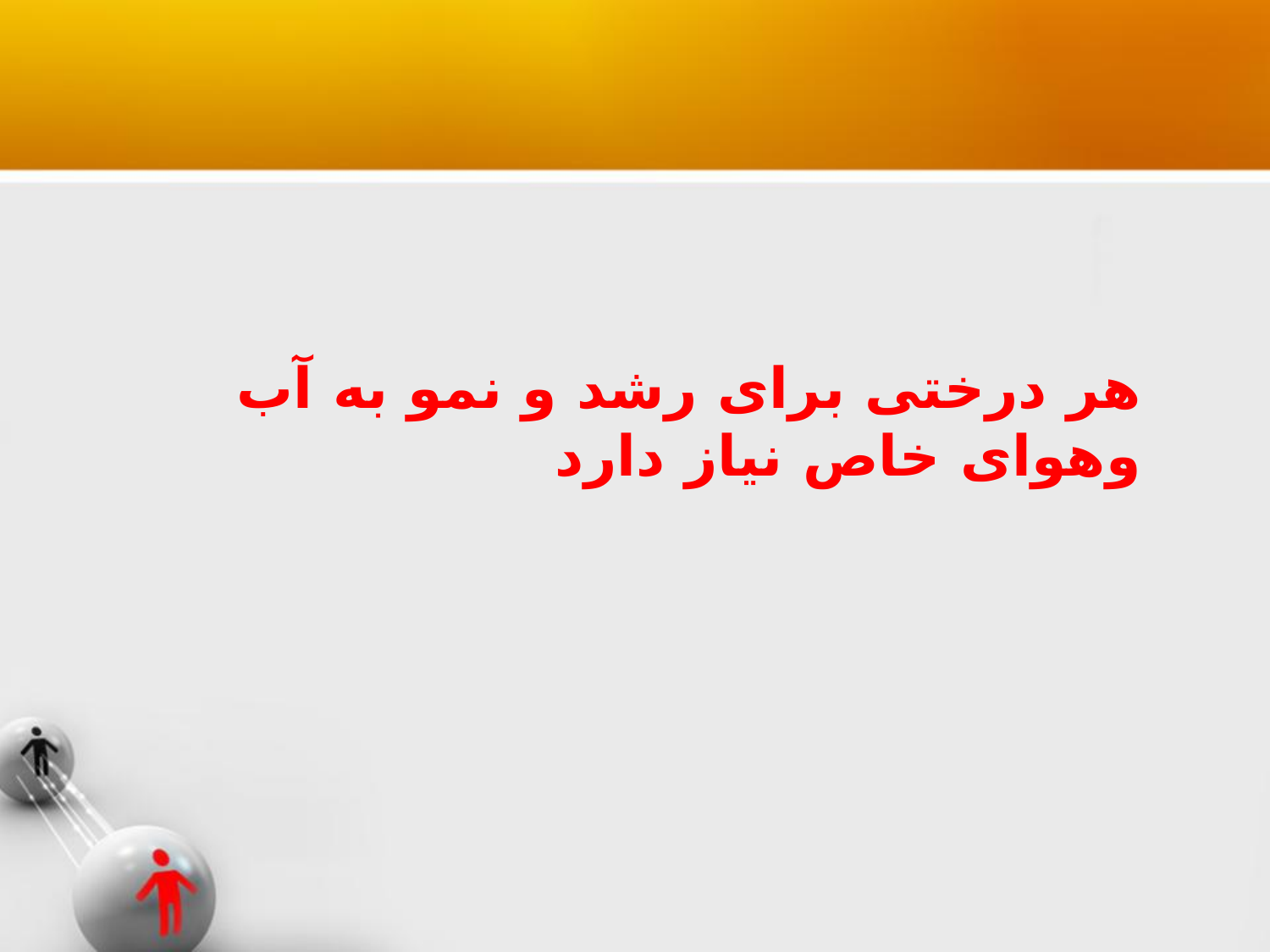

#
هر درختی برای رشد و نمو به آب وهوای خاص نیاز دارد